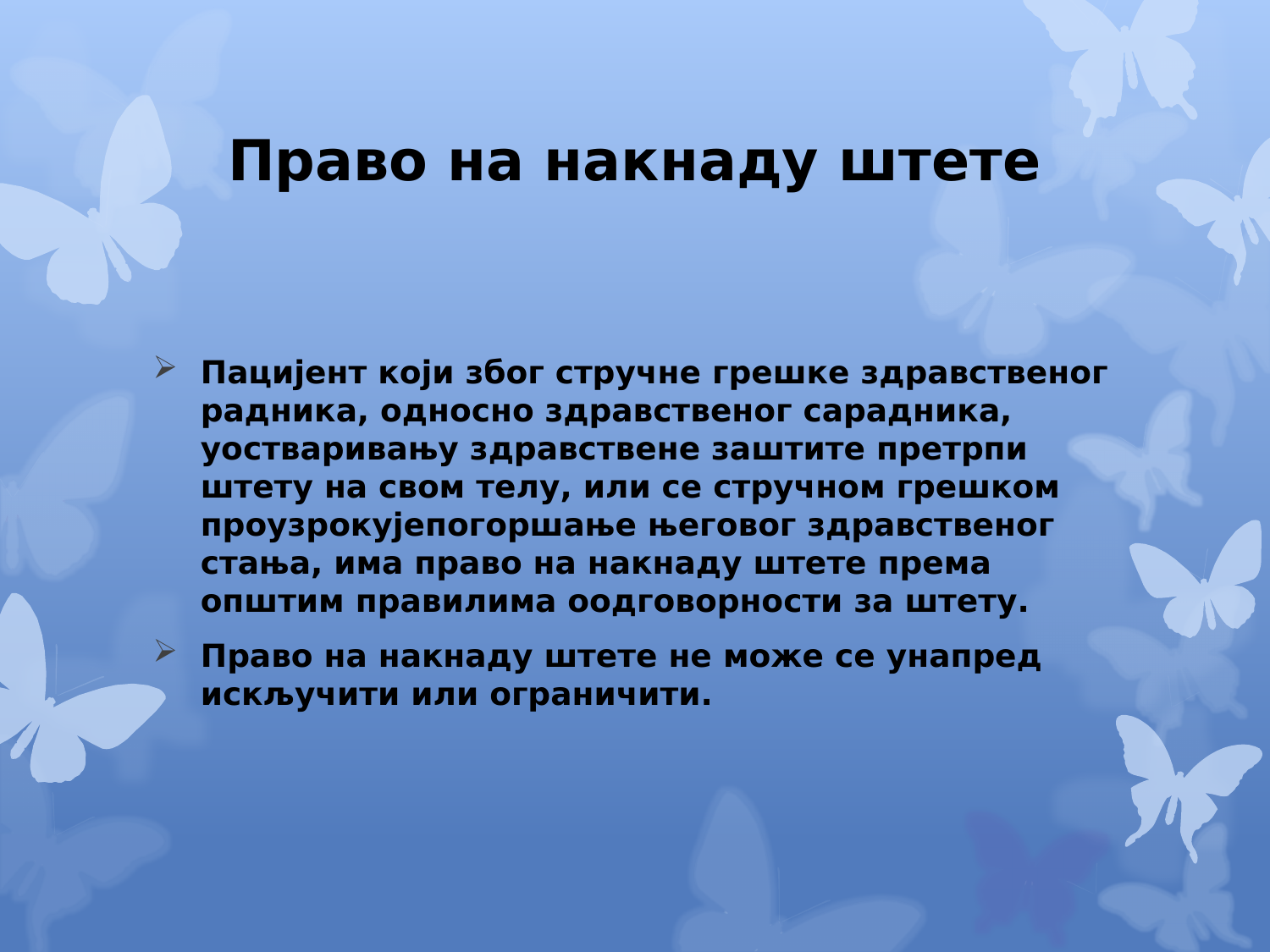

# Право на накнаду штете
Пацијент који због стручне грешке здравственог радника, односно здравственог сарадника, уостваривању здравствене заштите претрпи штету на свом телу, или се стручном грешком проузрокујепогоршање његовог здравственог стања, има право на накнаду штете према општим правилима оодговорности за штету.
Право на накнаду штете не може се унапред искључити или ограничити.